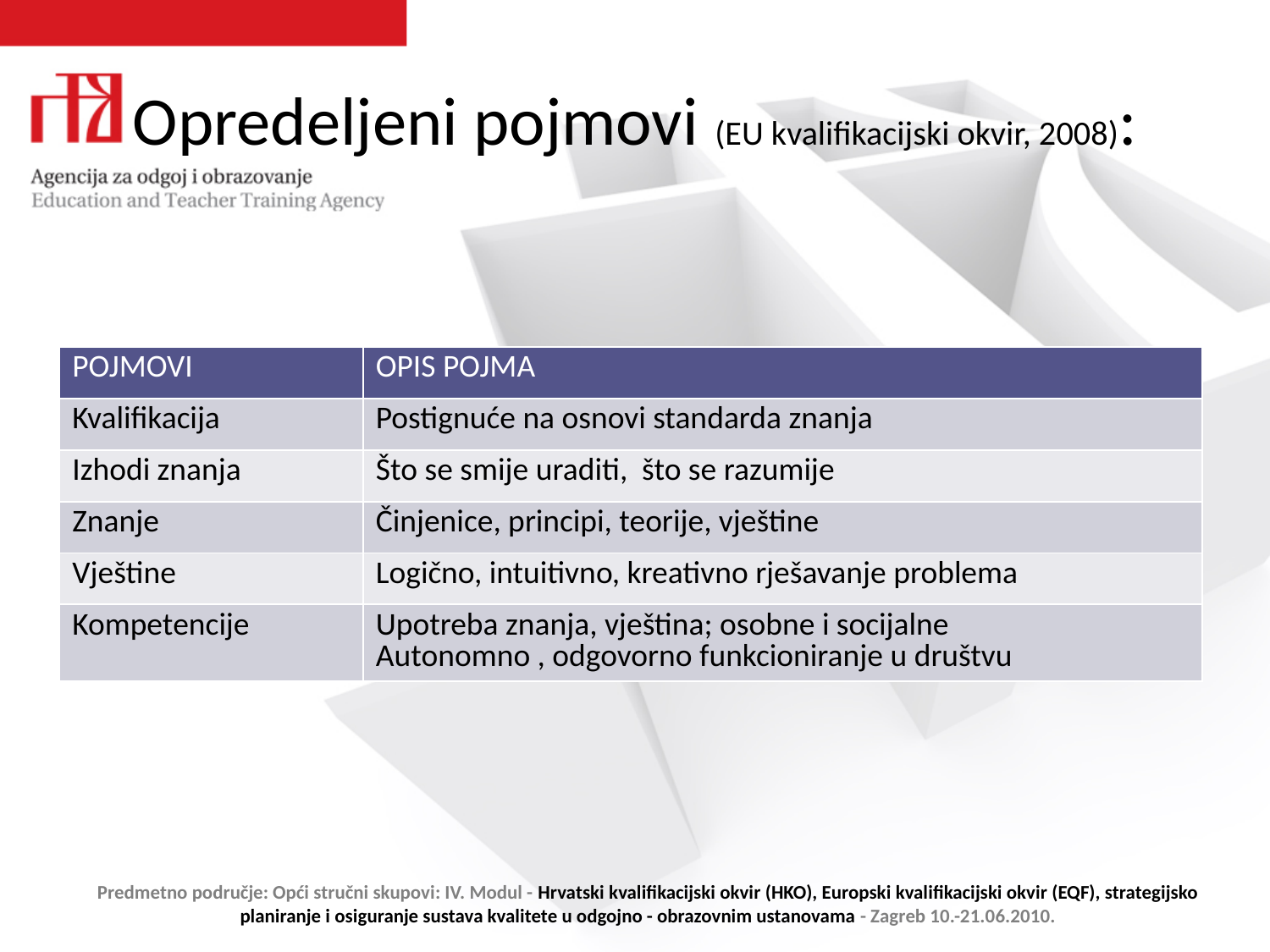

# Opredeljeni pojmovi (EU kvalifikacijski okvir, 2008):
| POJMOVI | OPIS POJMA |
| --- | --- |
| Kvalifikacija | Postignuće na osnovi standarda znanja |
| Izhodi znanja | Što se smije uraditi, što se razumije |
| Znanje | Činjenice, principi, teorije, vještine |
| Vještine | Logično, intuitivno, kreativno rješavanje problema |
| Kompetencije | Upotreba znanja, vještina; osobne i socijalne Autonomno , odgovorno funkcioniranje u društvu |